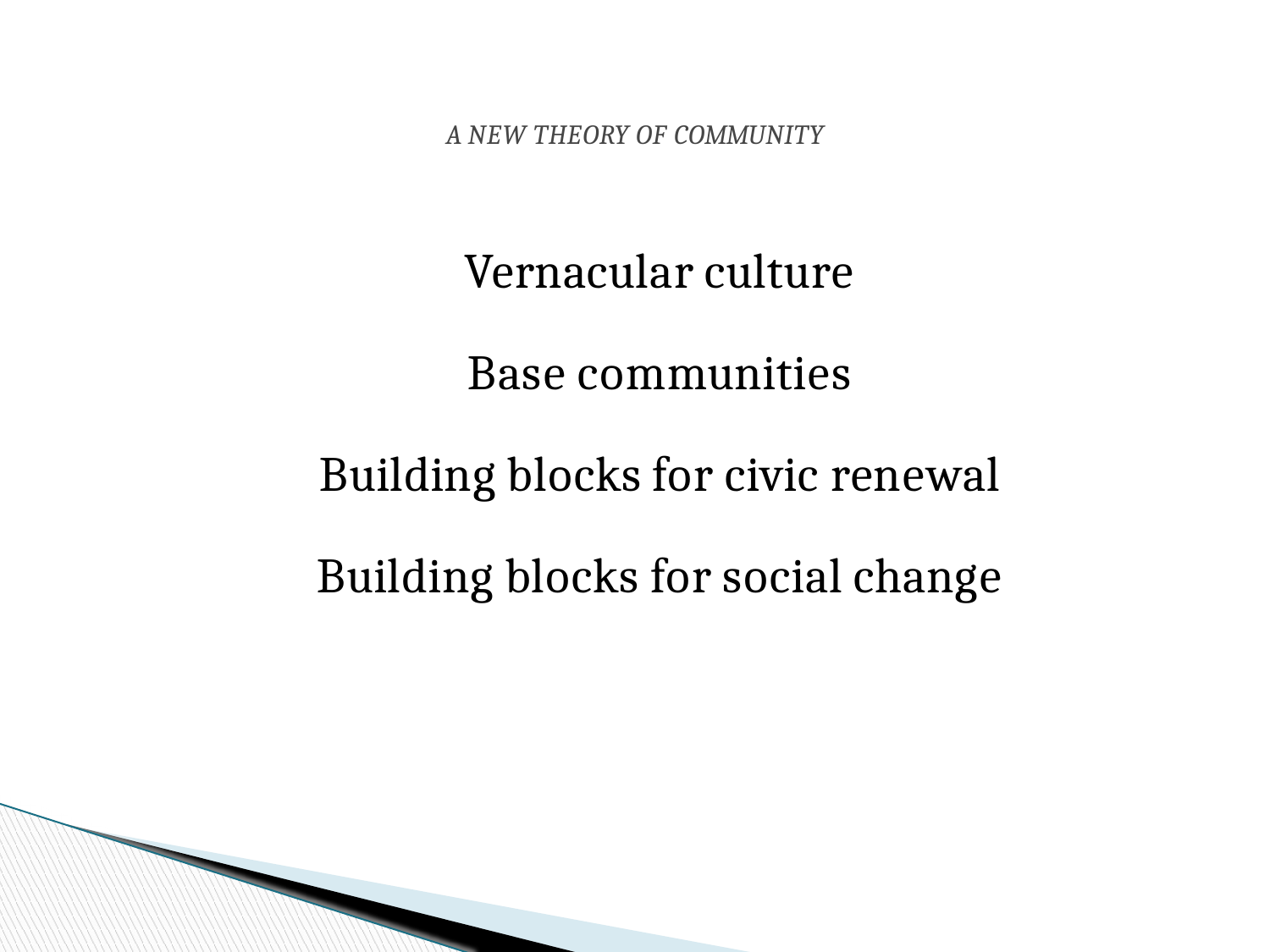

# A New Theory of Community
Vernacular culture
Base communities
Building blocks for civic renewal
Building blocks for social change